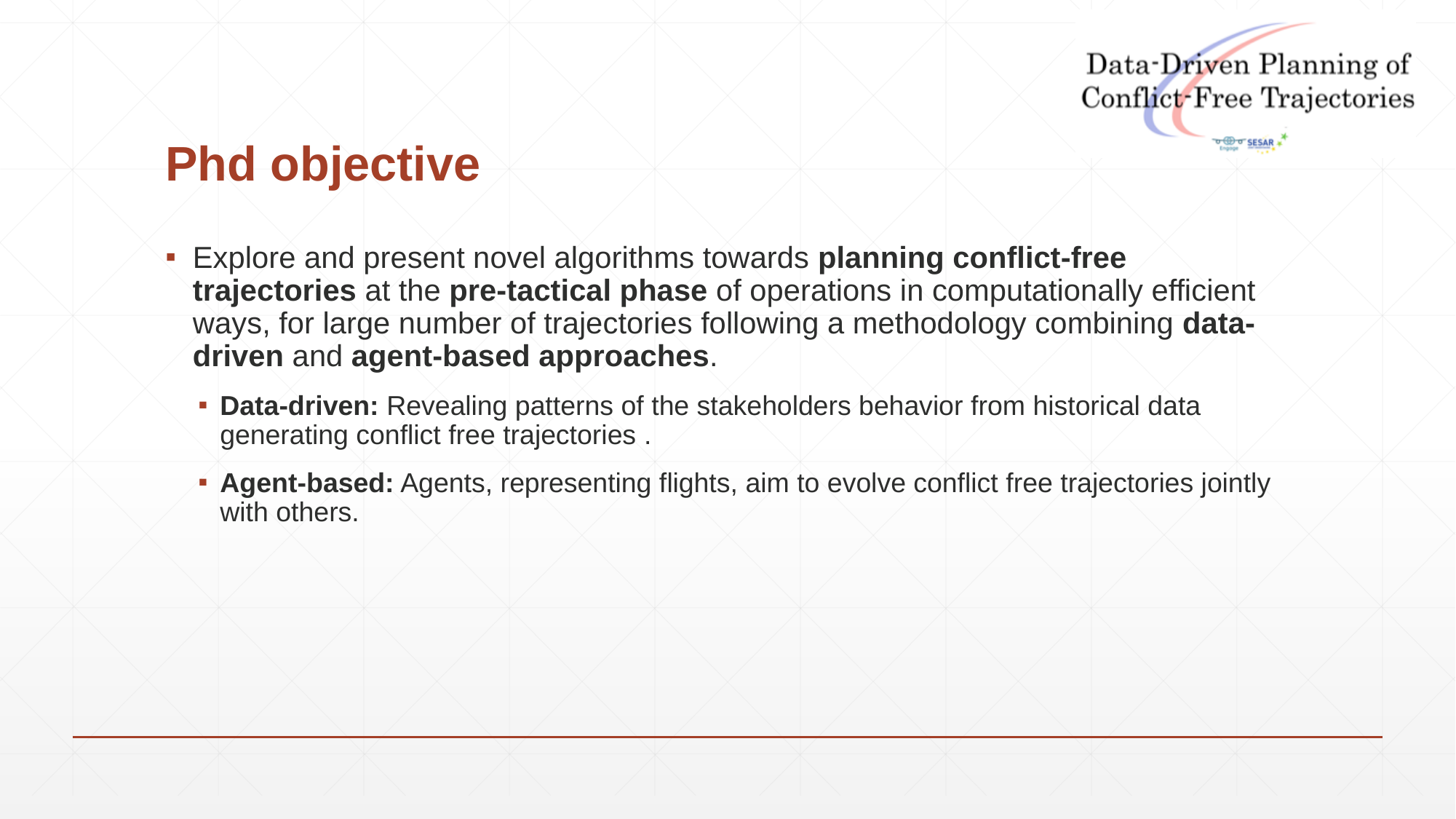

# Phd objective
Explore and present novel algorithms towards planning conflict-free trajectories at the pre-tactical phase of operations in computationally efficient ways, for large number of trajectories following a methodology combining data-driven and agent-based approaches.
Data-driven: Revealing patterns of the stakeholders behavior from historical data generating conflict free trajectories .
Agent-based: Agents, representing flights, aim to evolve conflict free trajectories jointly with others.